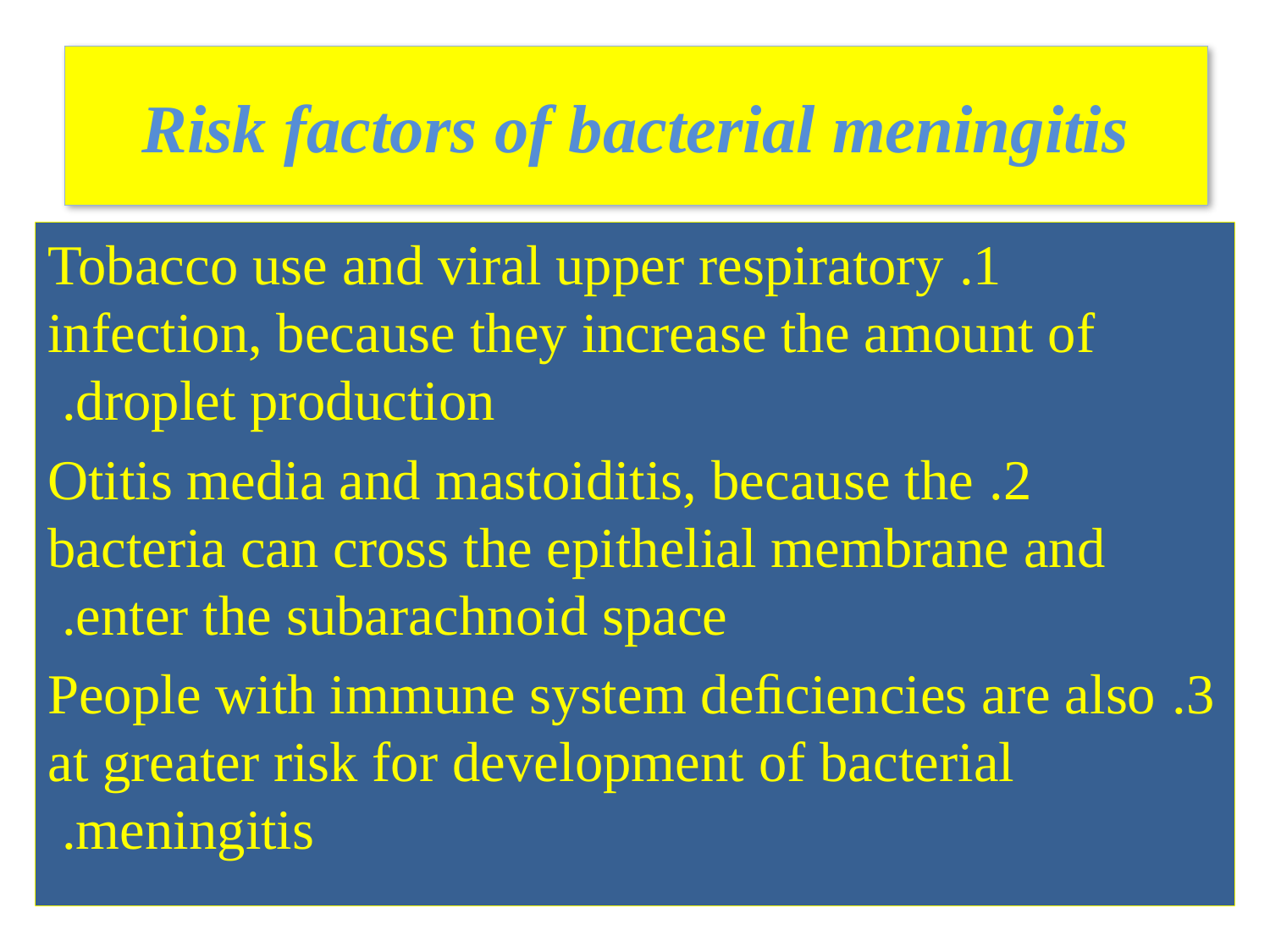

# Risk factors of bacterial meningitis
1. Tobacco use and viral upper respiratory infection, because they increase the amount of droplet production.
2. Otitis media and mastoiditis, because the bacteria can cross the epithelial membrane and enter the subarachnoid space.
3. People with immune system deﬁciencies are also at greater risk for development of bacterial meningitis.